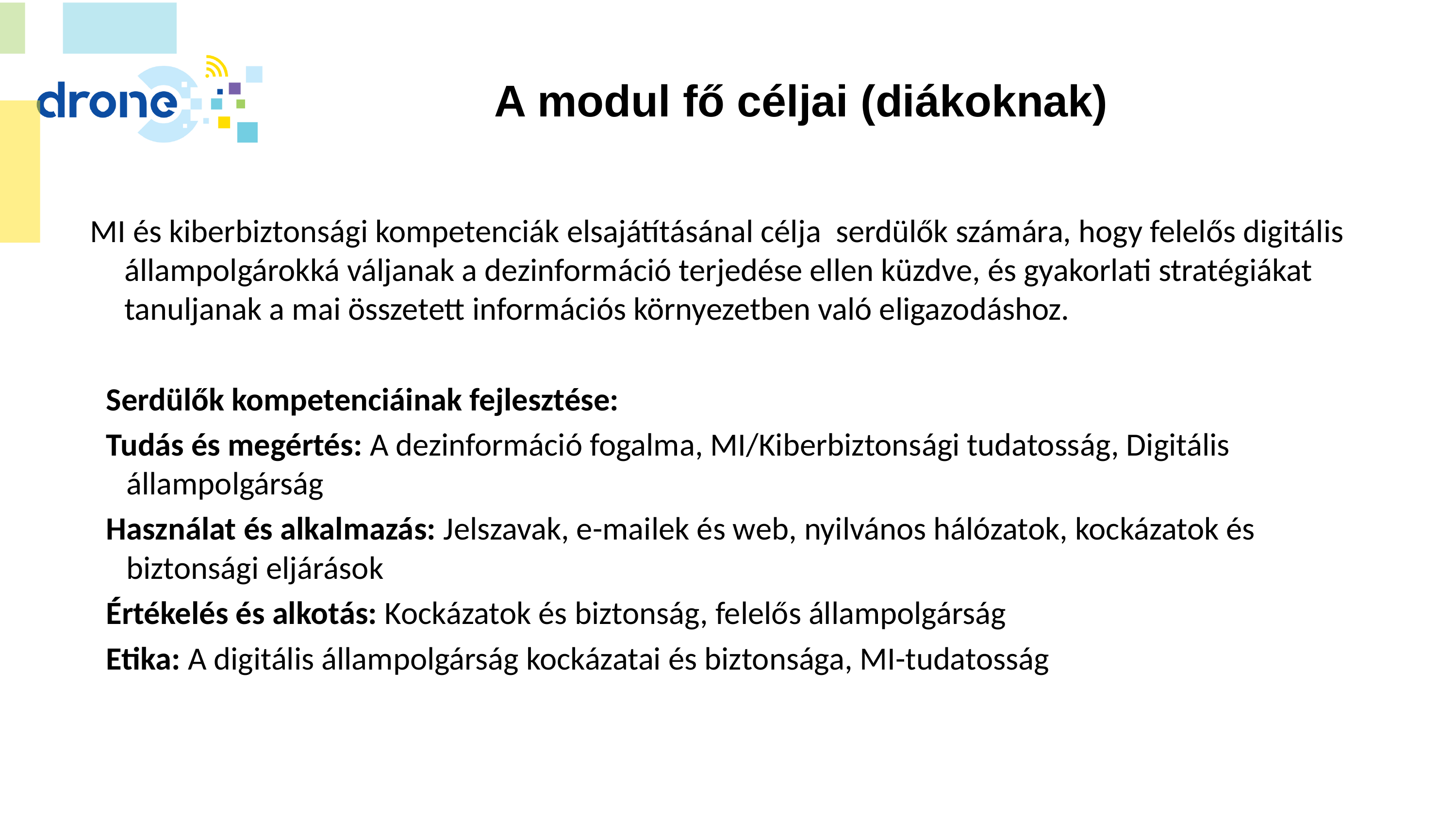

# A modul fő céljai (diákoknak)

MI és kiberbiztonsági kompetenciák elsajátításánal célja  serdülők számára, hogy felelős digitális állampolgárokká váljanak a dezinformáció terjedése ellen küzdve, és gyakorlati stratégiákat tanuljanak a mai összetett információs környezetben való eligazodáshoz.

Serdülők kompetenciáinak fejlesztése:
Tudás és megértés: A dezinformáció fogalma, MI/Kiberbiztonsági tudatosság, Digitális állampolgárság
Használat és alkalmazás: Jelszavak, e-mailek és web, nyilvános hálózatok, kockázatok és biztonsági eljárások
Értékelés és alkotás: Kockázatok és biztonság, felelős állampolgárság
Etika: A digitális állampolgárság kockázatai és biztonsága, MI-tudatosság